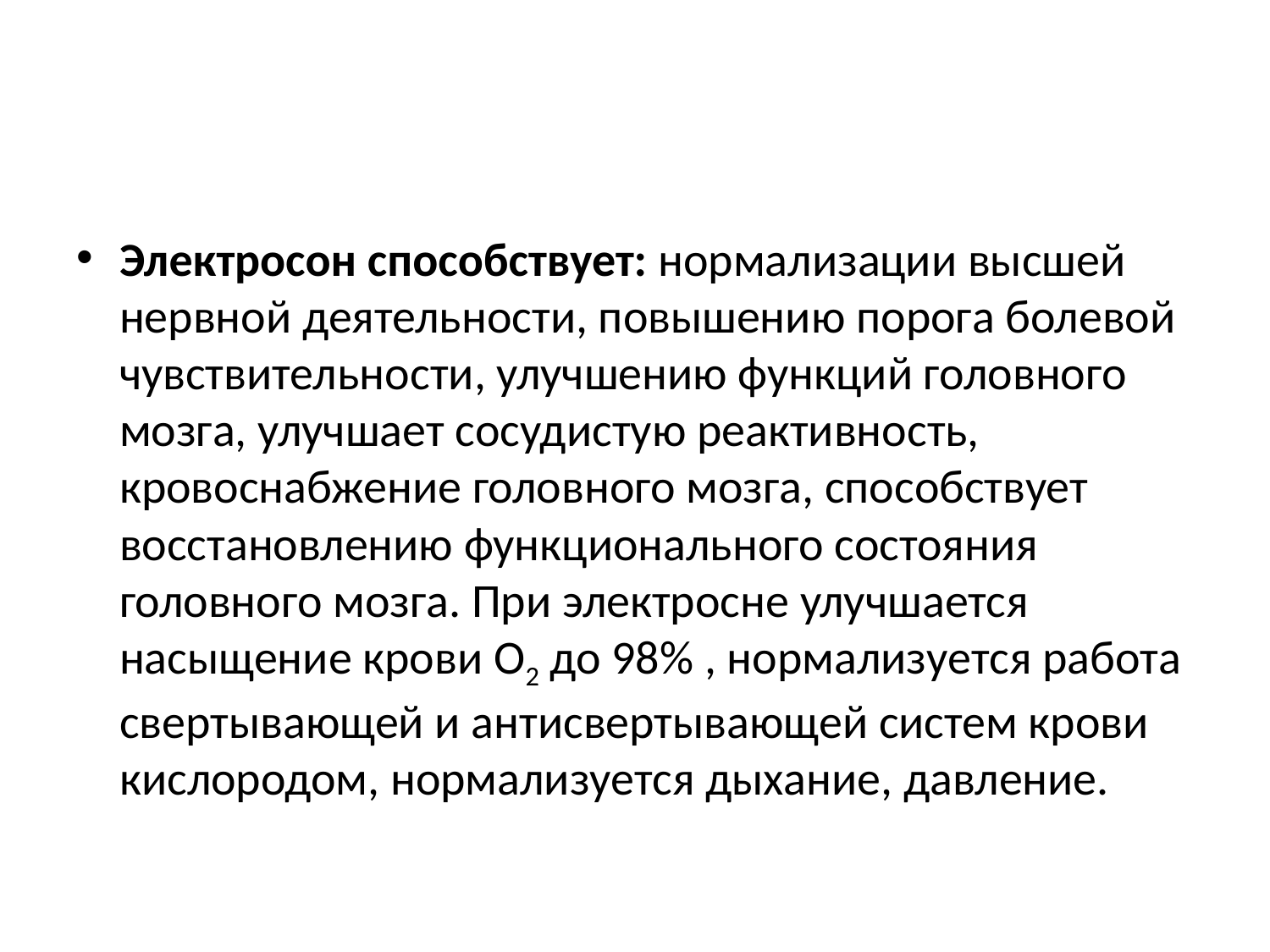

#
Электросон способствует: нормализации высшей нервной деятельности, повышению порога болевой чувствительно­сти, улучшению функций головного мозга, улучшает сосудистую реактивность, кровоснабжение головного мозга, способствует восстановлению функционального состояния головного мозга. При электросне улучшается насыщение крови О2 до 98% , нормализу­ется работа свертывающей и антисвертывающей систем крови кис­лородом, нормализуется дыхание, давление.